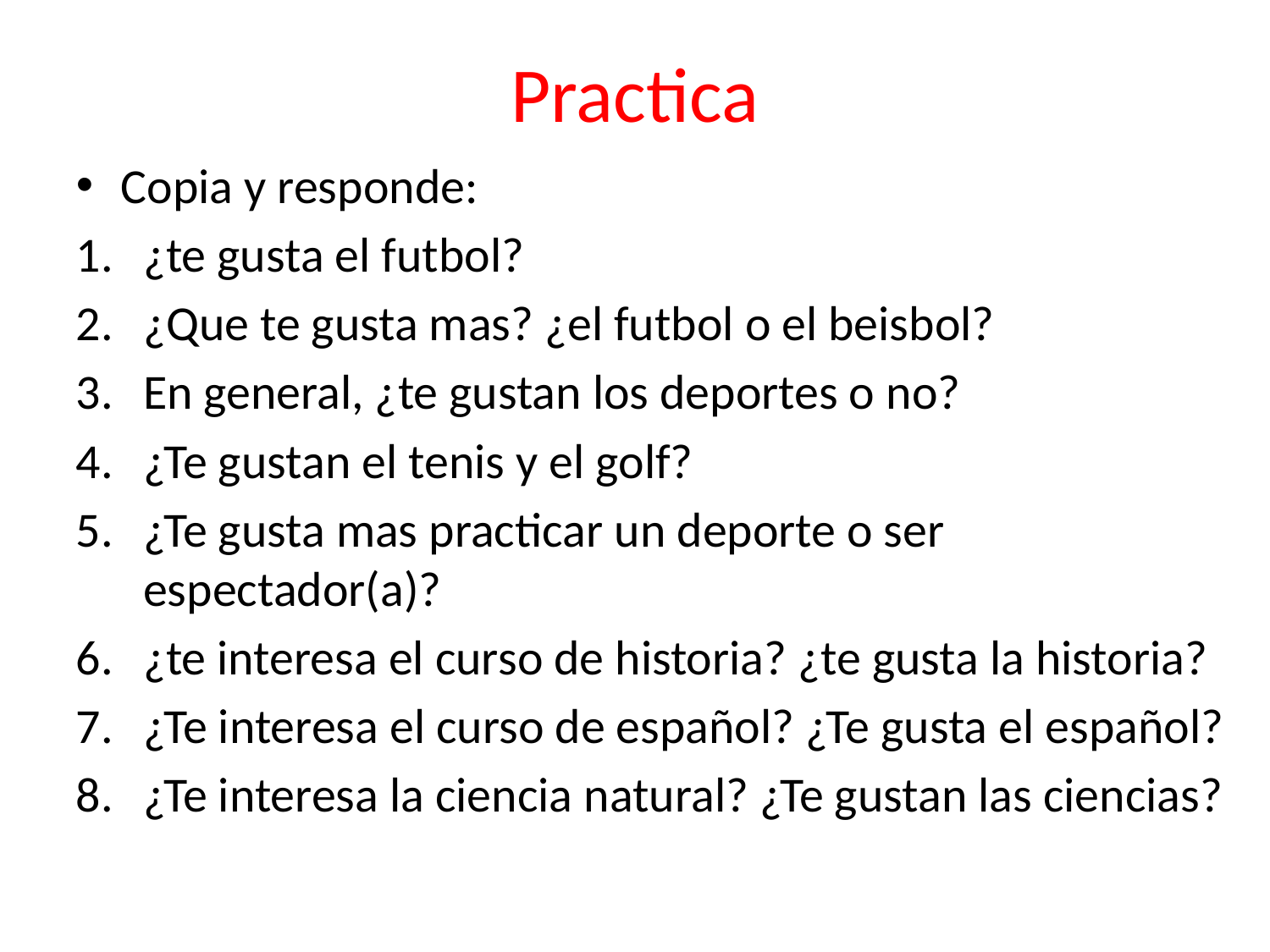

Practica
Copia y responde:
¿te gusta el futbol?
¿Que te gusta mas? ¿el futbol o el beisbol?
En general, ¿te gustan los deportes o no?
¿Te gustan el tenis y el golf?
¿Te gusta mas practicar un deporte o ser espectador(a)?
¿te interesa el curso de historia? ¿te gusta la historia?
¿Te interesa el curso de español? ¿Te gusta el español?
¿Te interesa la ciencia natural? ¿Te gustan las ciencias?